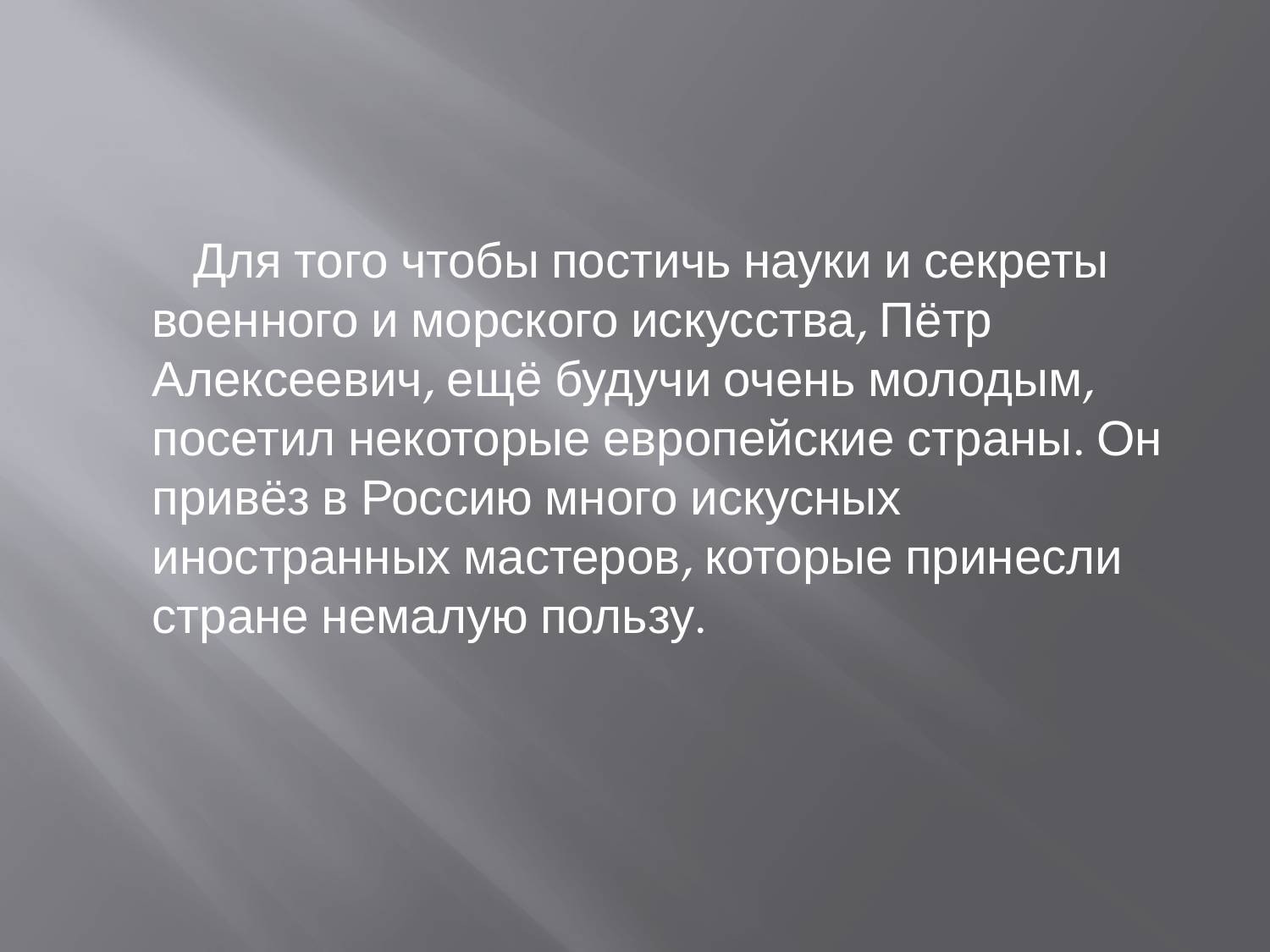

#

        Для того чтобы постичь науки и секреты военного и морского искусства, Пётр Алексеевич, ещё будучи очень молодым, посетил некоторые европейские страны. Он привёз в Россию много искусных иностранных мастеров, которые принесли стране немалую пользу.